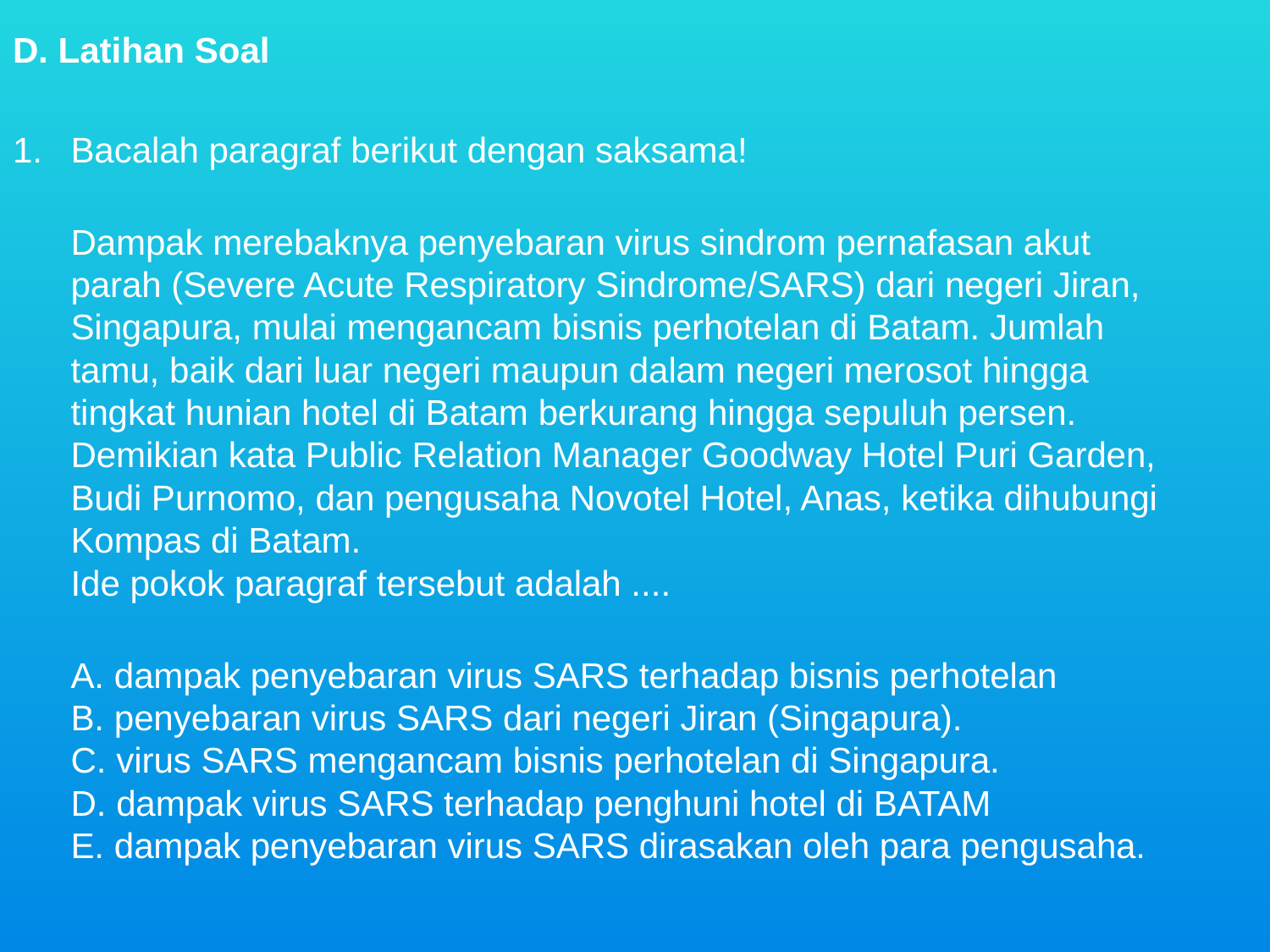

D. Latihan Soal

Bacalah paragraf berikut dengan saksama!
Dampak merebaknya penyebaran virus sindrom pernafasan akut parah (Severe Acute Respiratory Sindrome/SARS) dari negeri Jiran, Singapura, mulai mengancam bisnis perhotelan di Batam. Jumlah tamu, baik dari luar negeri maupun dalam negeri merosot hingga tingkat hunian hotel di Batam berkurang hingga sepuluh persen. Demikian kata Public Relation Manager Goodway Hotel Puri Garden, Budi Purnomo, dan pengusaha Novotel Hotel, Anas, ketika dihubungi Kompas di Batam.
Ide pokok paragraf tersebut adalah ....
A. dampak penyebaran virus SARS terhadap bisnis perhotelan
B. penyebaran virus SARS dari negeri Jiran (Singapura).
C. virus SARS mengancam bisnis perhotelan di Singapura.
D. dampak virus SARS terhadap penghuni hotel di BATAM
E. dampak penyebaran virus SARS dirasakan oleh para pengusaha.